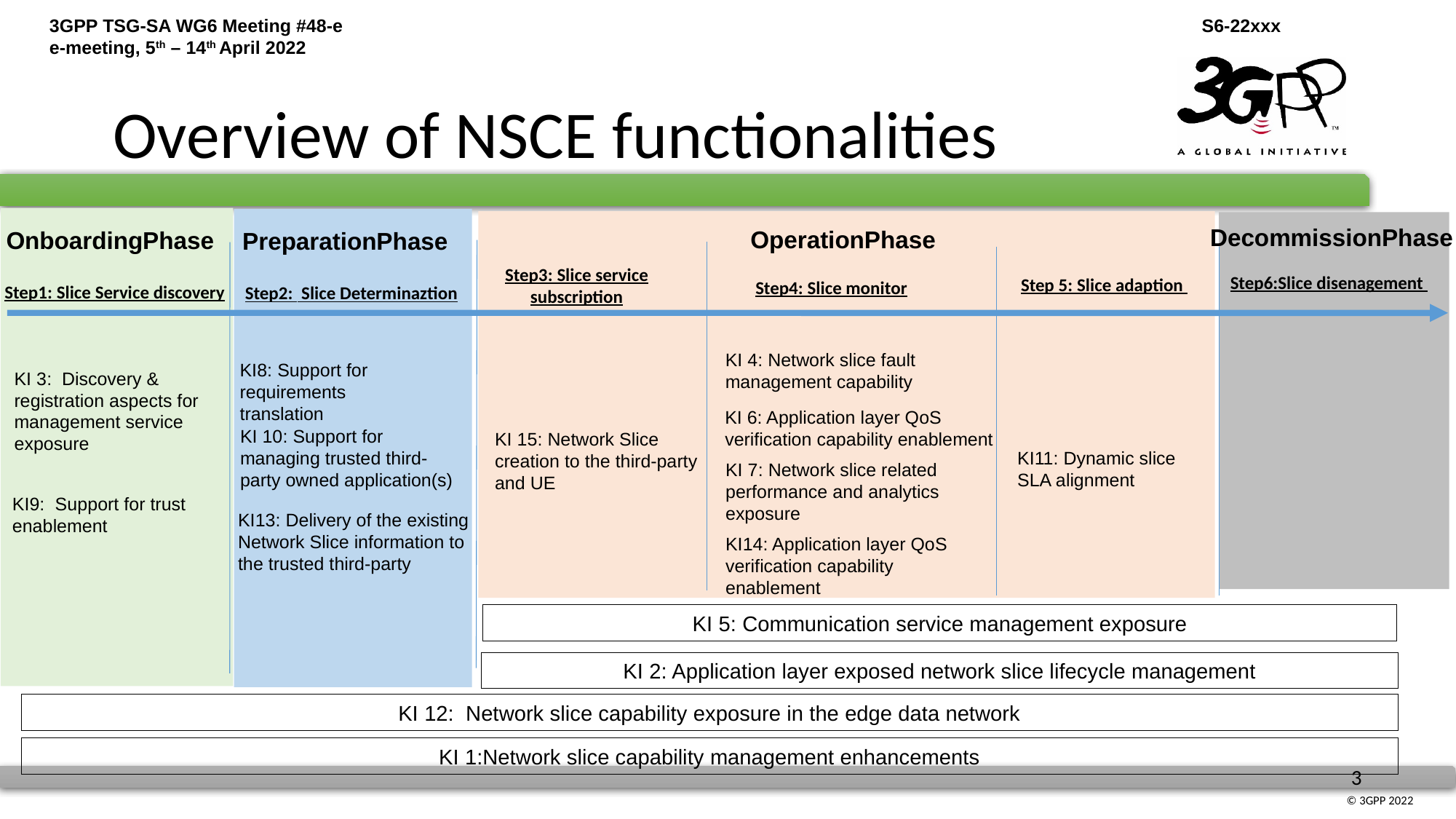

# Overview of NSCE functionalities

DecommissionPhase
OperationPhase
OnboardingPhase
PreparationPhase
Step3: Slice service subscription
Step6:Slice disenagement
Step 5: Slice adaption
Step4: Slice monitor
Step1: Slice Service discovery
Step2:  Slice Determinaztion
KI 4: Network slice fault management capability
KI8: Support for requirements translation
KI 3:  Discovery & registration aspects for management service exposure
KI 6: Application layer QoS verification capability enablement
KI 10: Support for managing trusted third-party owned application(s)
KI 15: Network Slice creation to the third-party and UE
KI11: Dynamic slice SLA alignment
KI 7: Network slice related performance and analytics exposure
KI9:  Support for trust enablement
KI13: Delivery of the existing Network Slice information to the trusted third-party
KI14: Application layer QoS verification capability enablement
KI 5: Communication service management exposure
KI 2: Application layer exposed network slice lifecycle management
KI 12:  Network slice capability exposure in the edge data network
KI 1:Network slice capability management enhancements